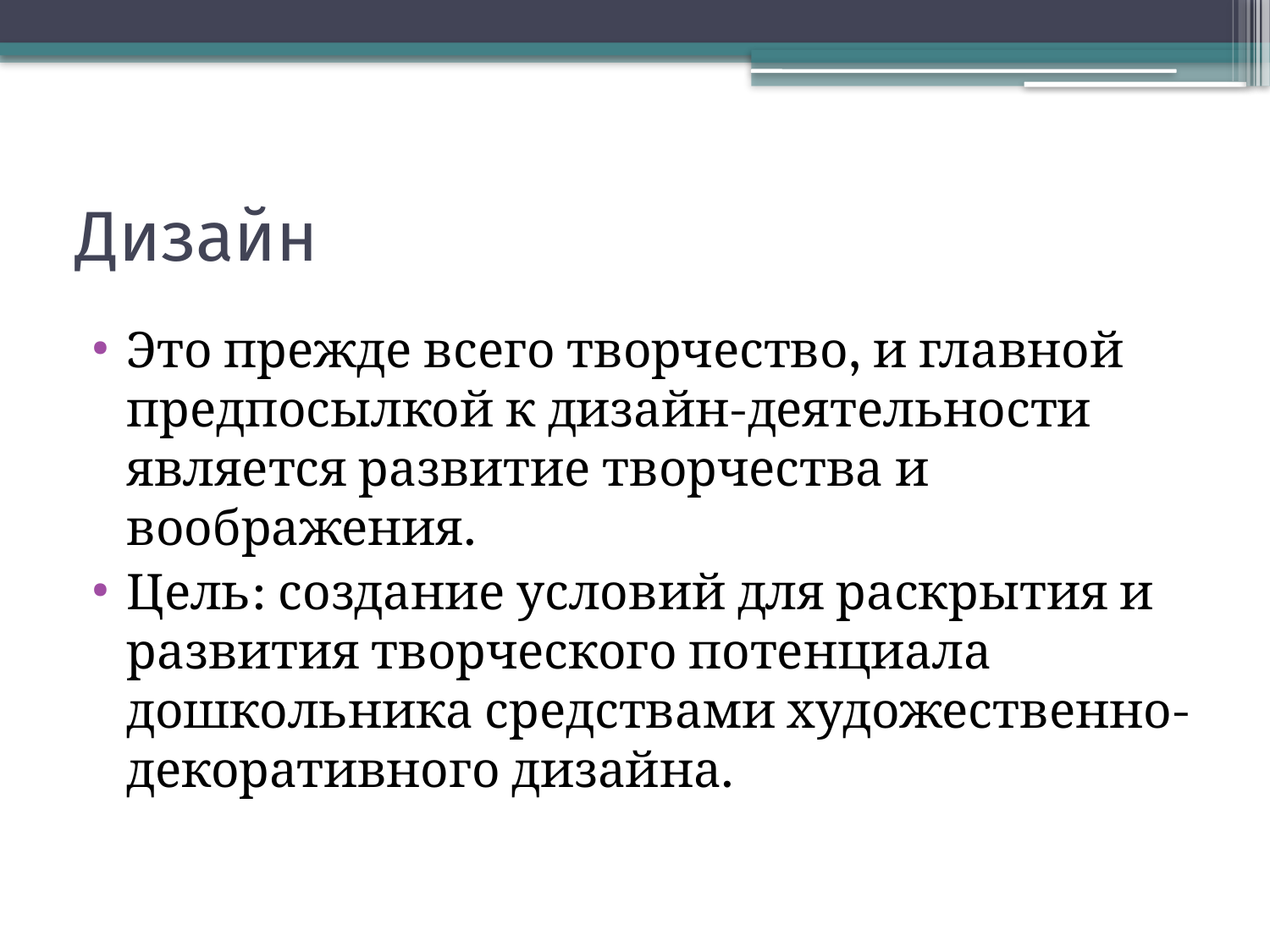

# Дизайн
Это прежде всего творчество, и главной предпосылкой к дизайн-деятельности является развитие творчества и воображения.
Цель: создание условий для раскрытия и развития творческого потенциала дошкольника средствами художественно-декоративного дизайна.